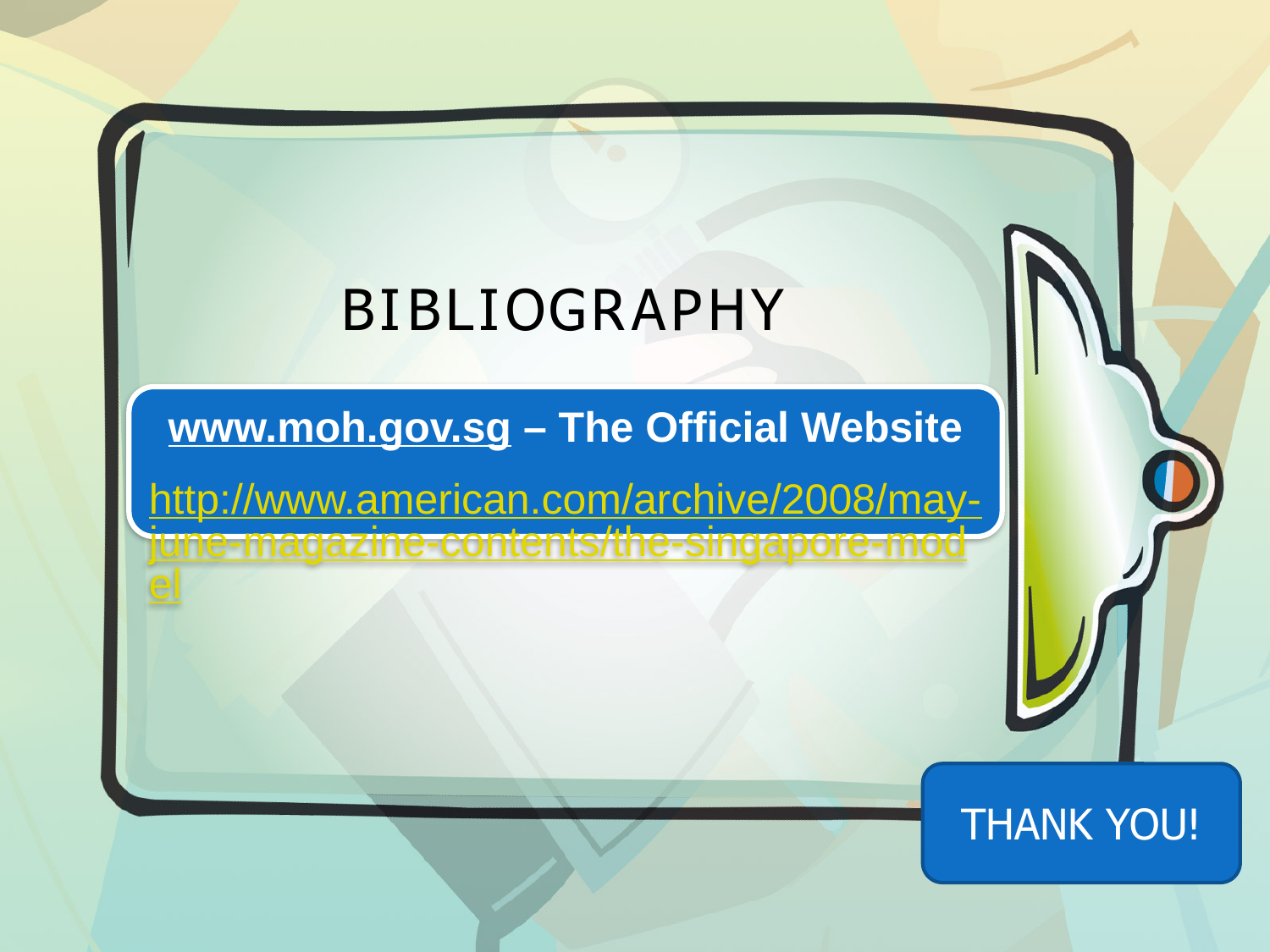

BIBLIOGRAPHY
www.moh.gov.sg – The Official Website
http://www.american.com/archive/2008/may-june-magazine-contents/the-singapore-model
THANK YOU!